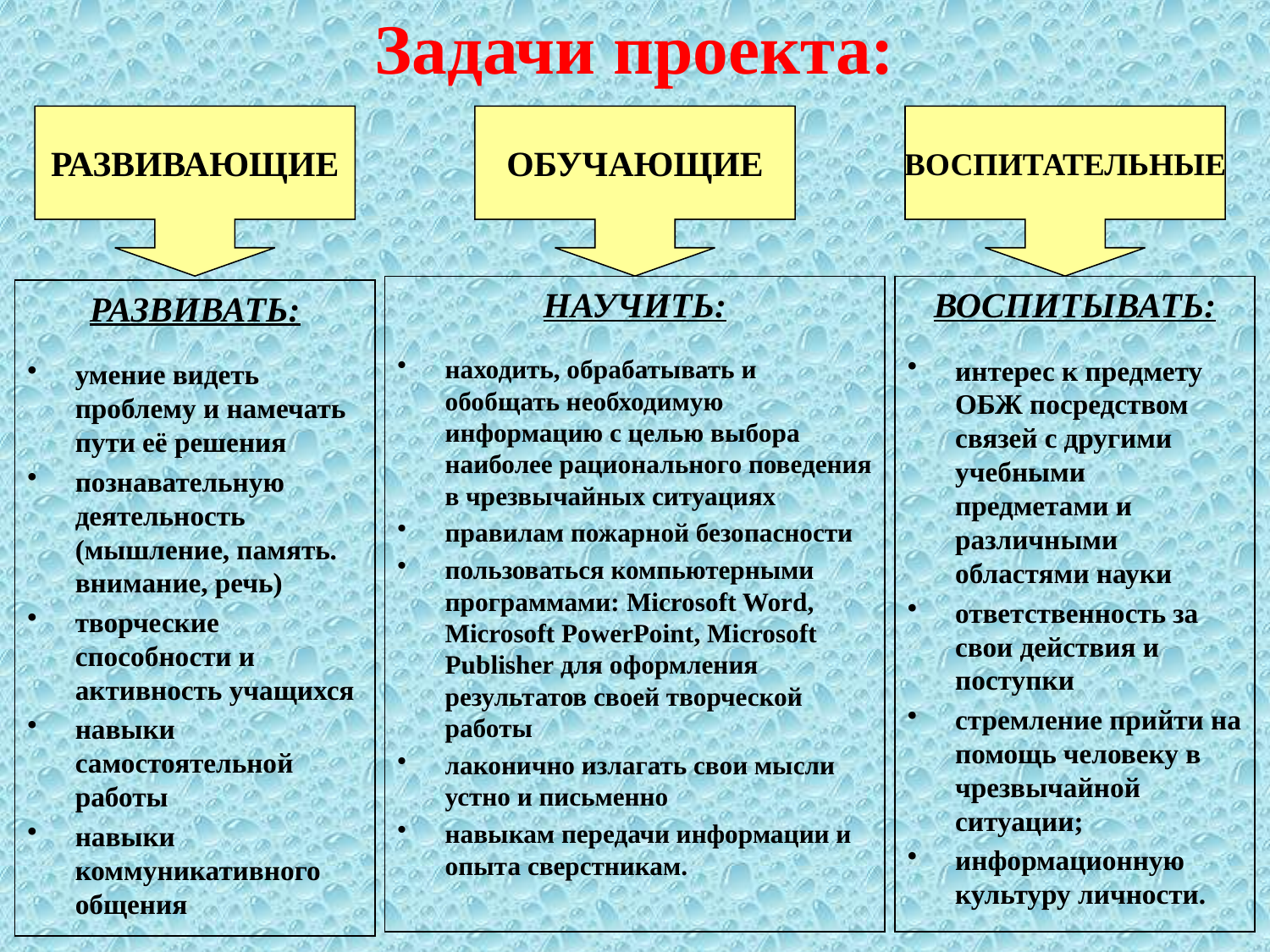

# Задачи проекта:
РАЗВИВАЮЩИЕ
ОБУЧАЮЩИЕ
ВОСПИТАТЕЛЬНЫЕ
НАУЧИТЬ:

находить, обрабатывать и обобщать необходимую информацию с целью выбора наиболее рационального поведения в чрезвычайных ситуациях
правилам пожарной безопасности
пользоваться компьютерными программами: Microsoft Word, Microsoft PowerPoint, Microsoft Publisher для оформления результатов своей творческой работы
лаконично излагать свои мысли устно и письменно
навыкам передачи информации и опыта сверстникам.
ВОСПИТЫВАТЬ:

интерес к предмету ОБЖ посредством связей с другими учебными предметами и различными областями науки
ответственность за свои действия и поступки
стремление прийти на помощь человеку в чрезвычайной ситуации;
информационную культуру личности.
РАЗВИВАТЬ:

умение видеть проблему и намечать пути её решения
познавательную деятельность (мышление, память. внимание, речь)
творческие способности и активность учащихся
навыки самостоятельной работы
навыки коммуникативного общения